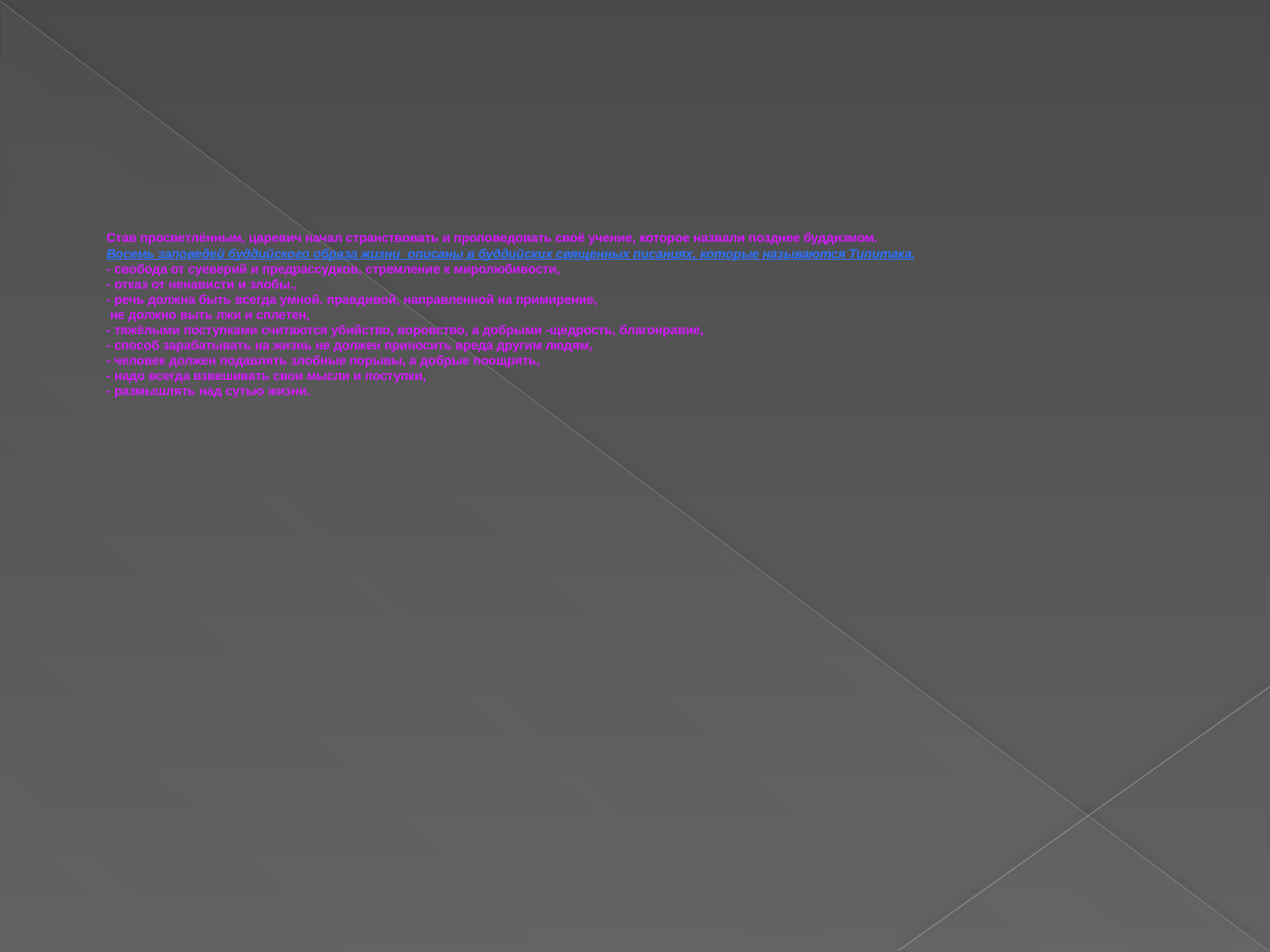

# Став просветлённым, царевич начал странствовать и проповедовать своё учение, которое назвали позднее буддизмом. Восемь заповедей буддийского образа жизни  описаны в буддийских священных писаниях, которые называются Типитака. - свобода от суеверий и предрассудков, стремление к миролюбивости, - отказ от ненависти и злобы., - речь должна быть всегда умной. правдивой, направленной на примирение, не должно выть лжи и сплетен, - тяжёлыми поступками считаются убийство, воровство, а добрыми -щедрость, благонравие, - способ зарабатывать на жизнь не должен приносить вреда другим людям, - человек должен подавлять злобные порывы, а добрые поощрять, - надо всегда взвешивать свои мысли и поступки, - размышлять над сутью жизни.